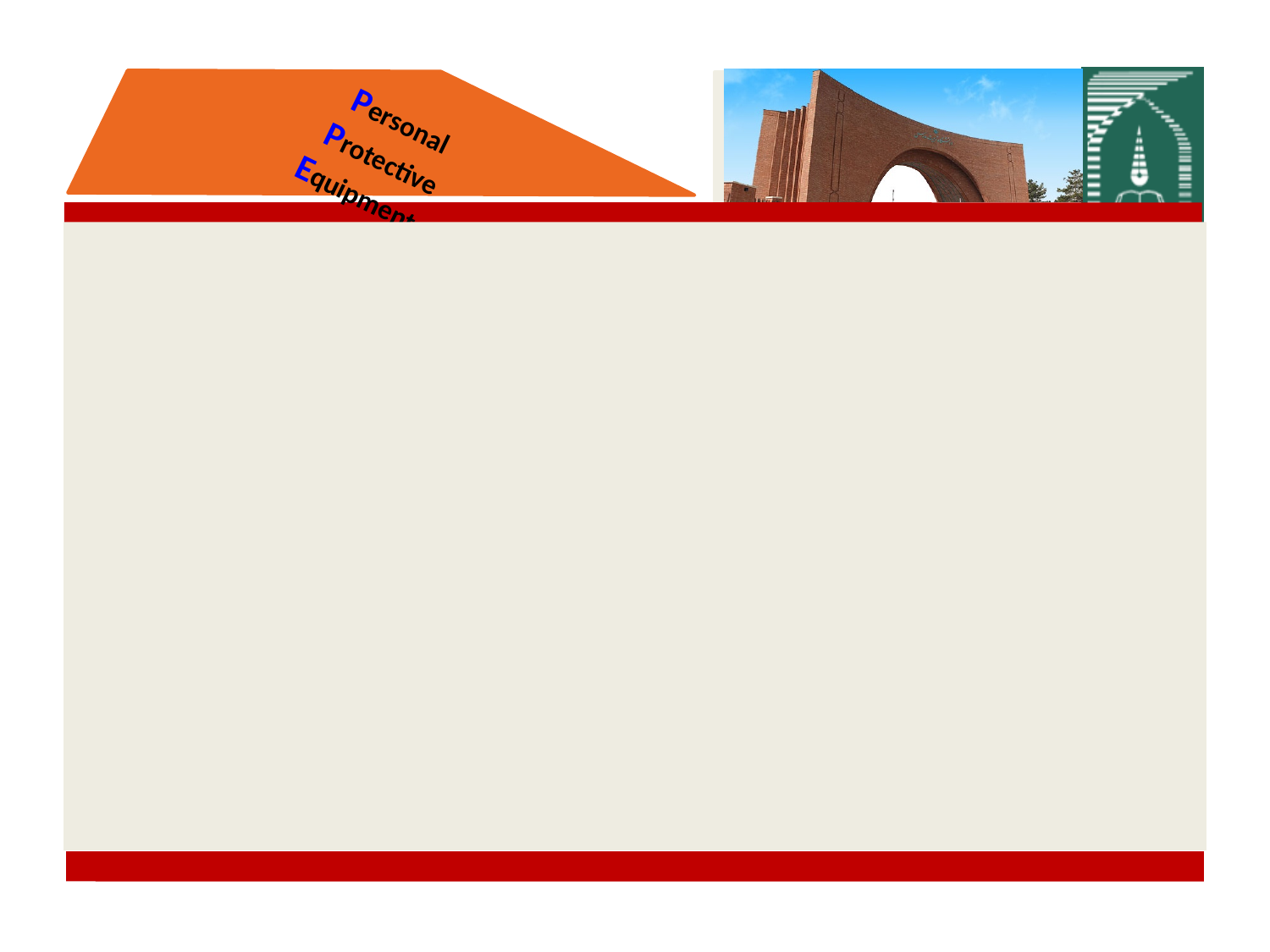

محتوا

 تعریف خطر

 انواع خطرات

 کنترل خطرات

وسایل حفاظت فردی

انواع وسایل حفاظت فردی